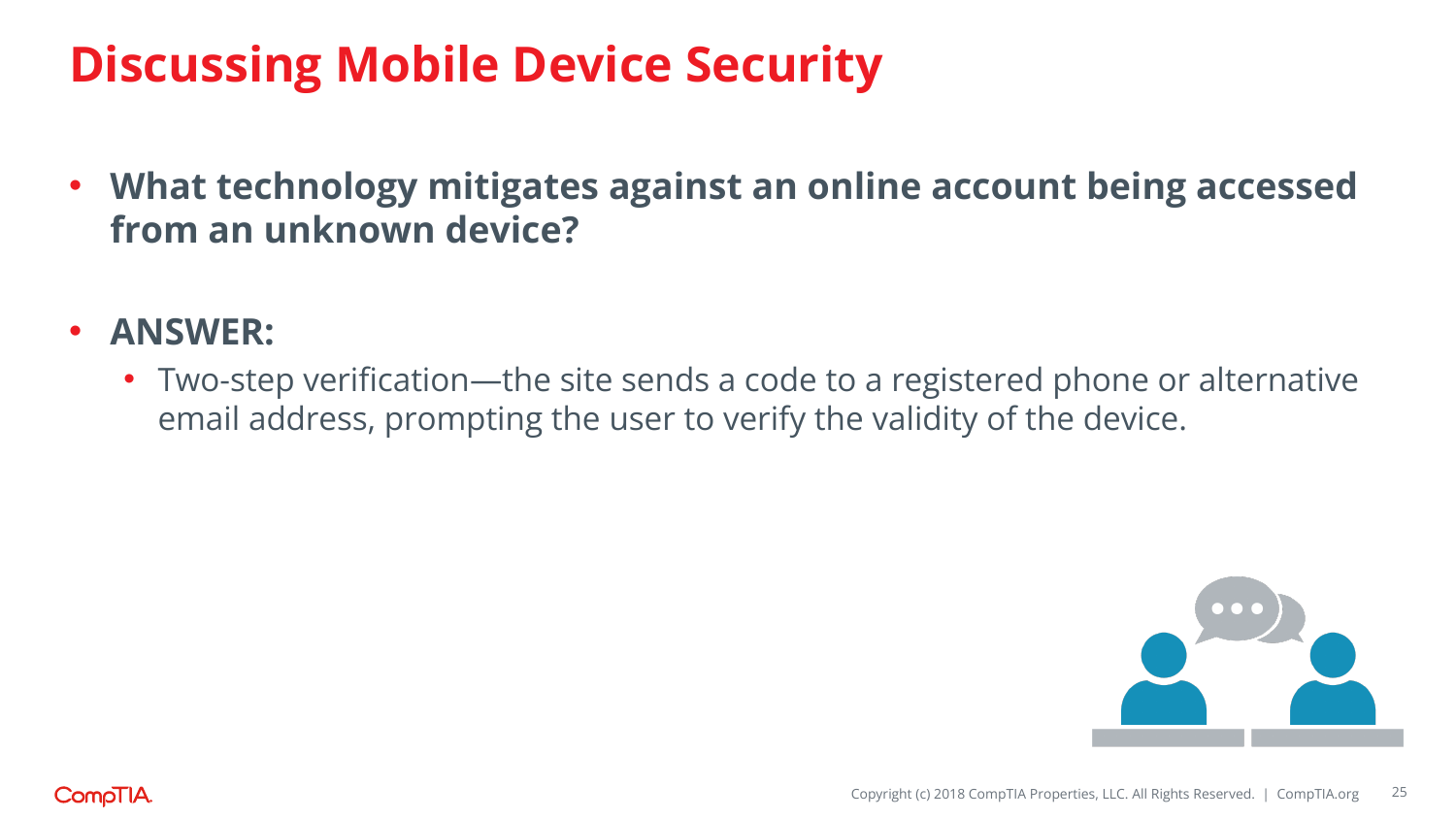

# Discussing Mobile Device Security
What technology mitigates against an online account being accessed from an unknown device?

ANSWER:
Two-step verification—the site sends a code to a registered phone or alternative email address, prompting the user to verify the validity of the device.

25